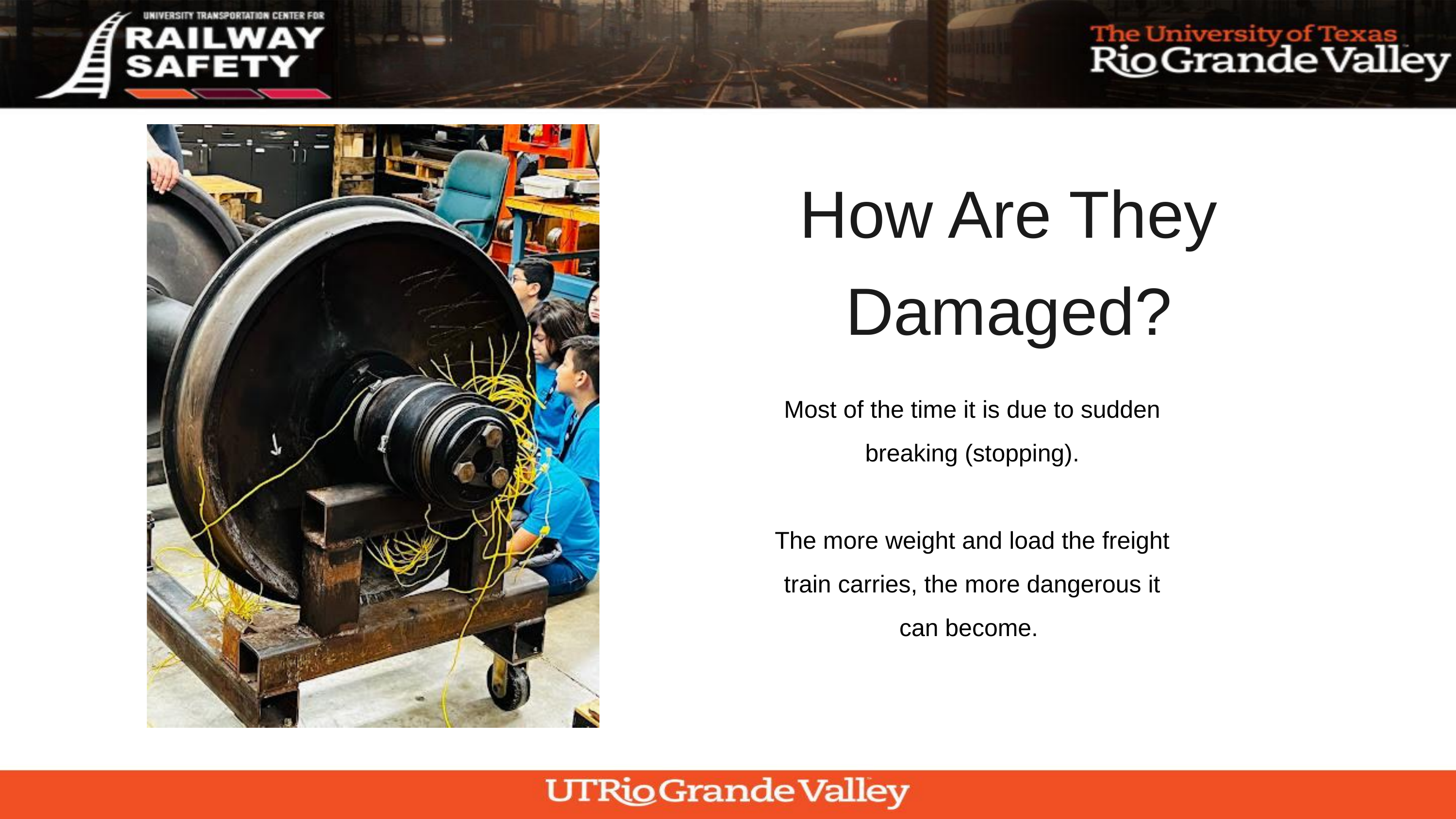

How Are They Damaged?
Most of the time it is due to sudden breaking (stopping).

The more weight and load the freight train carries, the more dangerous it can become.